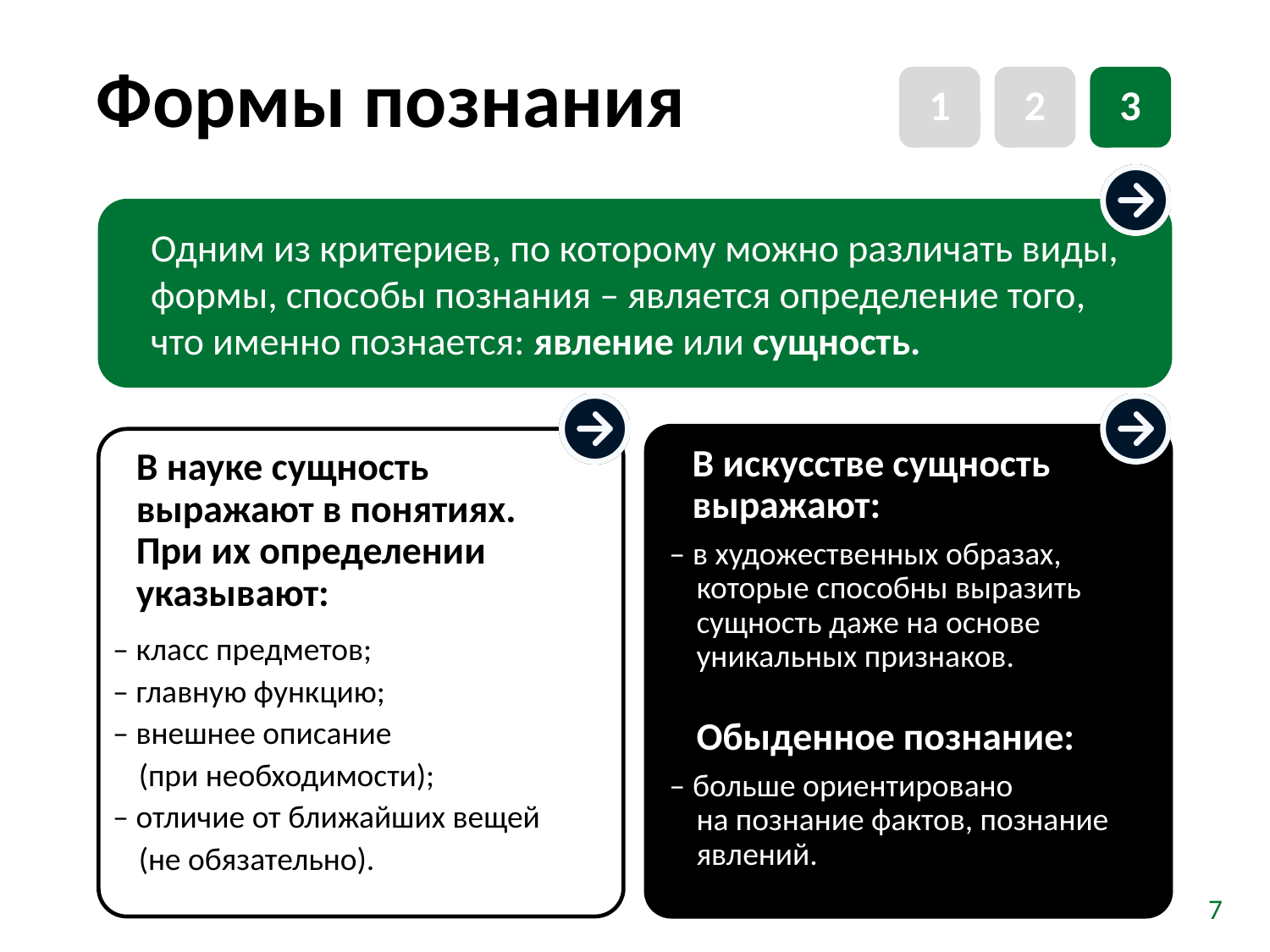

# Формы познания
1
2
3

Одним из критериев, по которому можно различать виды, формы, способы познания – является определение того,
что именно познается: явление или сущность.

В искусстве сущность выражают:
‒ в художественных образах, которые способны выразить сущность даже на основе уникальных признаков.
Обыденное познание:
‒ больше ориентировано
на познание фактов, познание явлений.
В науке сущность выражают в понятиях.
При их определении указывают:
‒ класс предметов;
‒ главную функцию;
‒ внешнее описание
(при необходимости);
‒ отличие от ближайших вещей
(не обязательно).
7